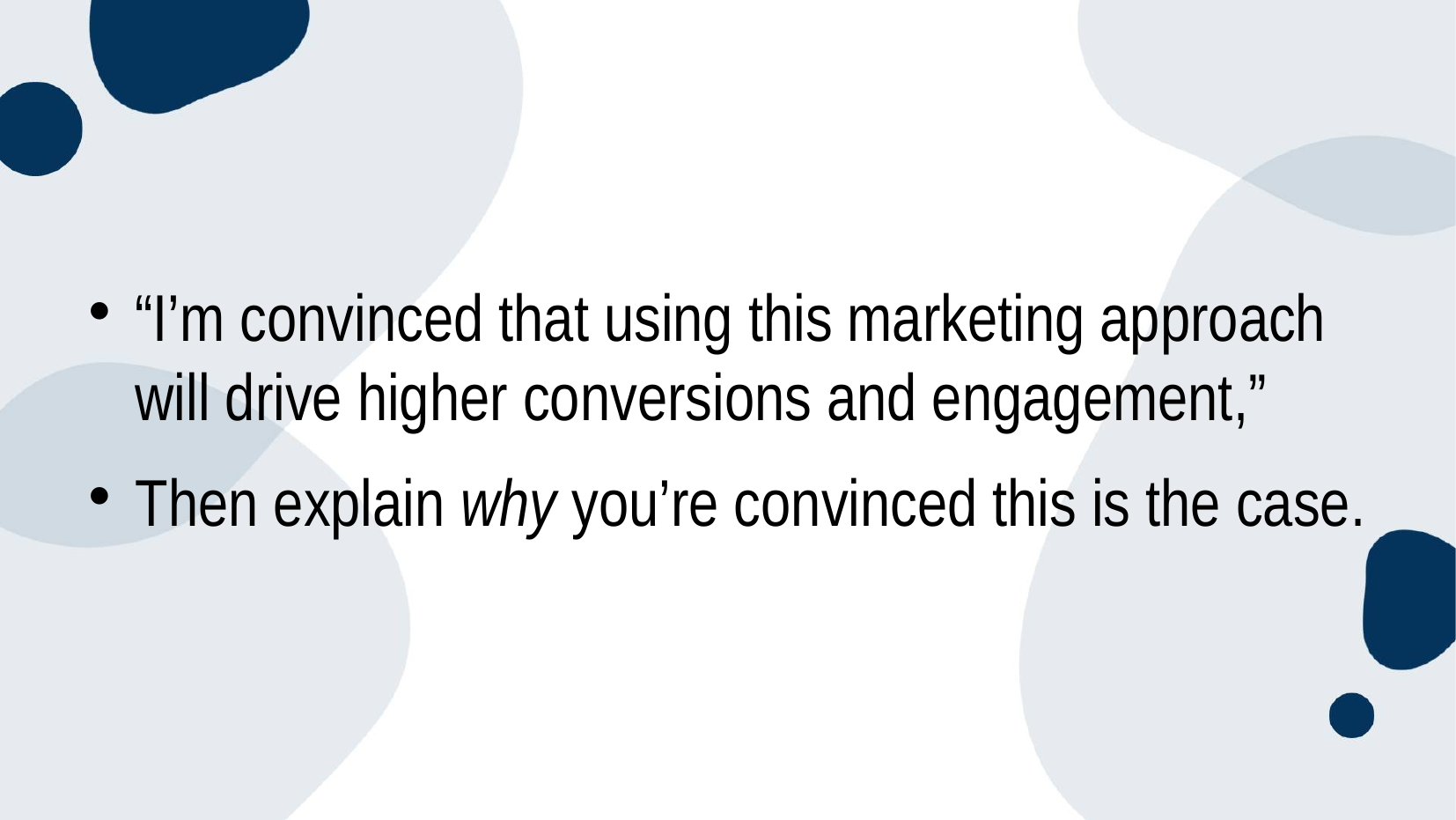

#
“I’m convinced that using this marketing approach will drive higher conversions and engagement,”
Then explain why you’re convinced this is the case.